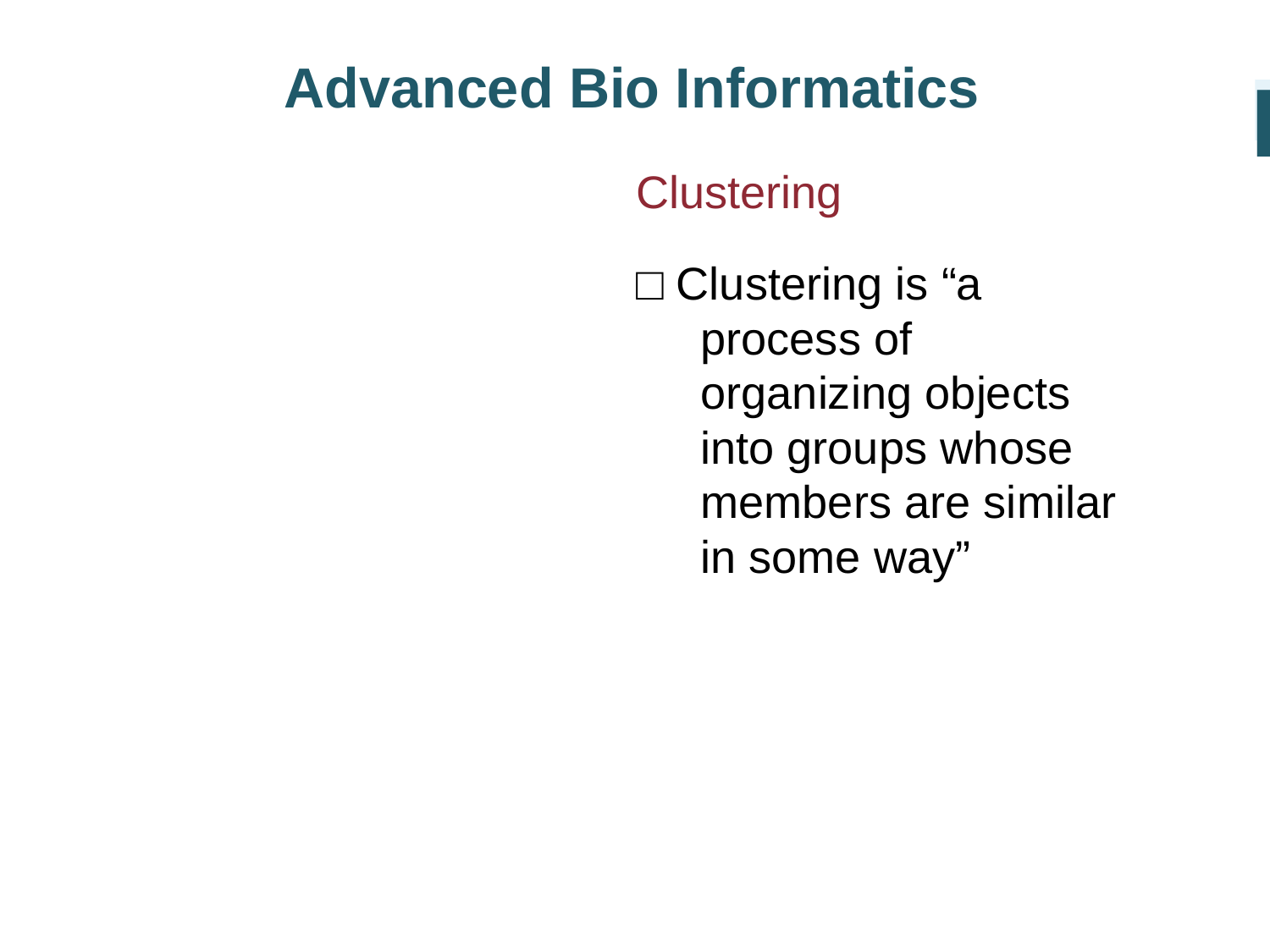

Advanced Bio Informatics
I
Clustering
□ Clustering is “a process of organizing objects into groups whose members are similar in some way”